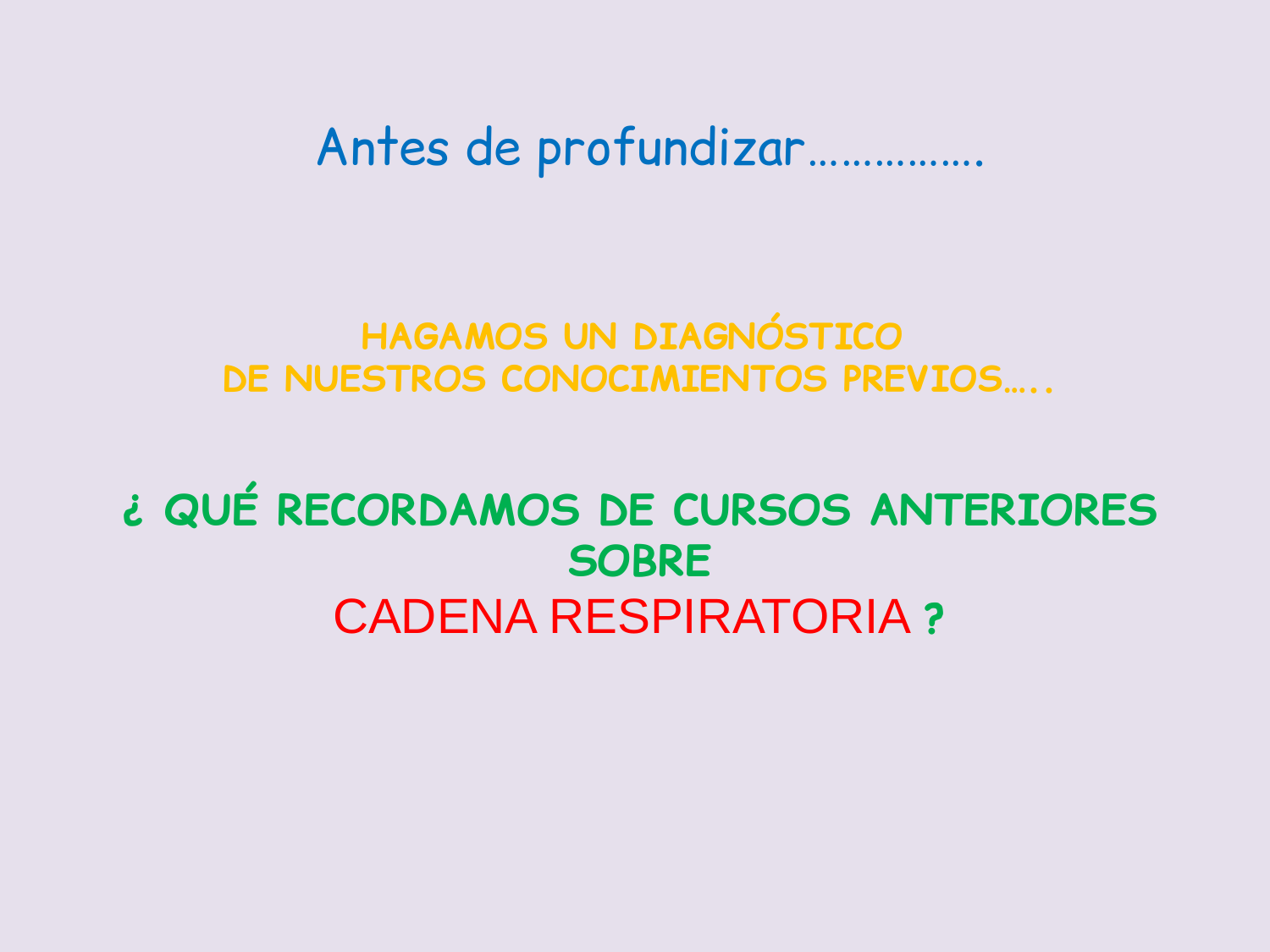

Antes de profundizar…………….

HAGAMOS UN DIAGNÓSTICO
DE NUESTROS CONOCIMIENTOS PREVIOS…..

¿ QUÉ RECORDAMOS DE CURSOS ANTERIORES
 SOBRE
CADENA RESPIRATORIA ?